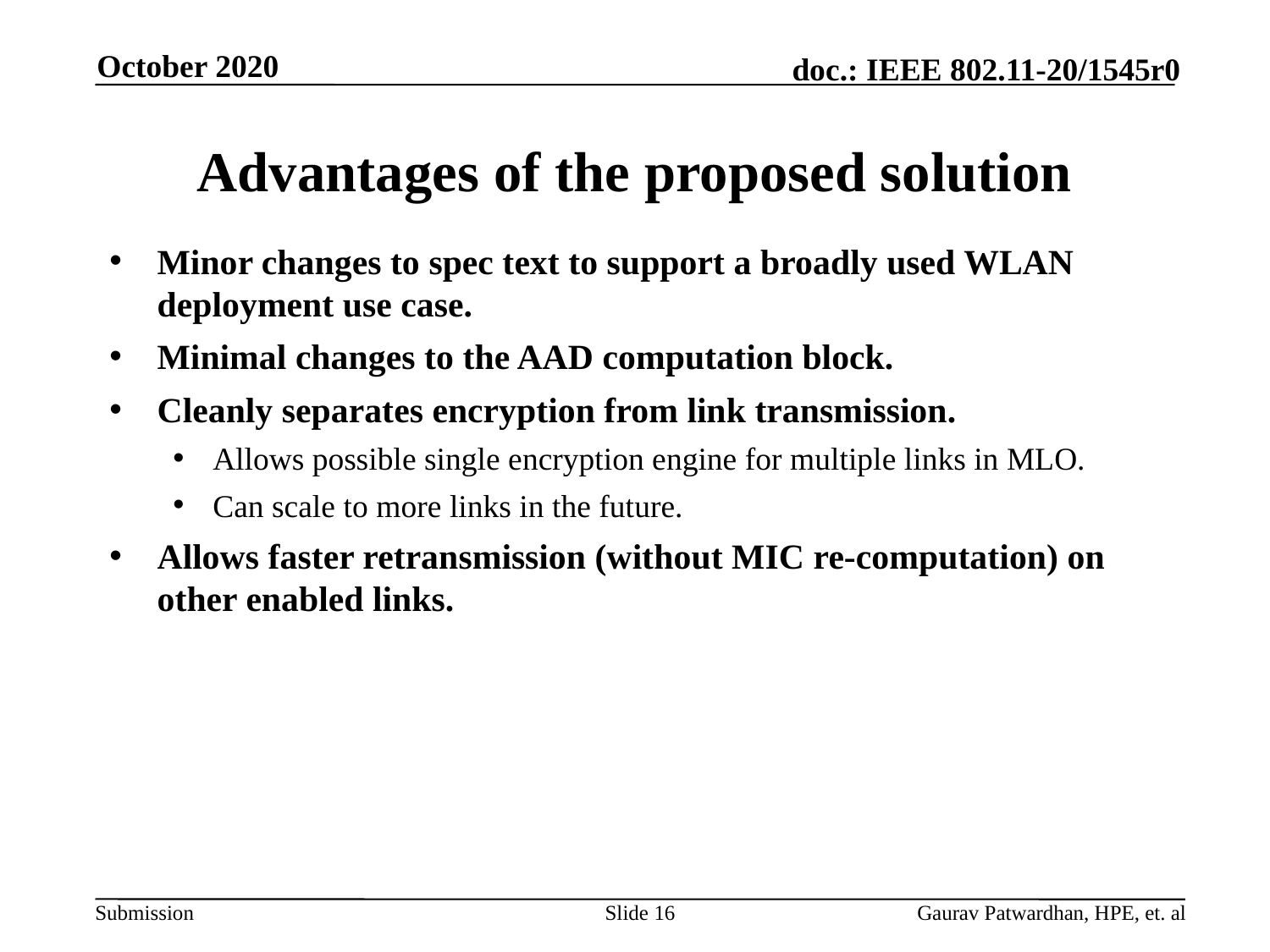

October 2020
# Advantages of the proposed solution
Minor changes to spec text to support a broadly used WLAN deployment use case.
Minimal changes to the AAD computation block.
Cleanly separates encryption from link transmission.
Allows possible single encryption engine for multiple links in MLO.
Can scale to more links in the future.
Allows faster retransmission (without MIC re-computation) on other enabled links.
Slide 16
Gaurav Patwardhan, HPE, et. al